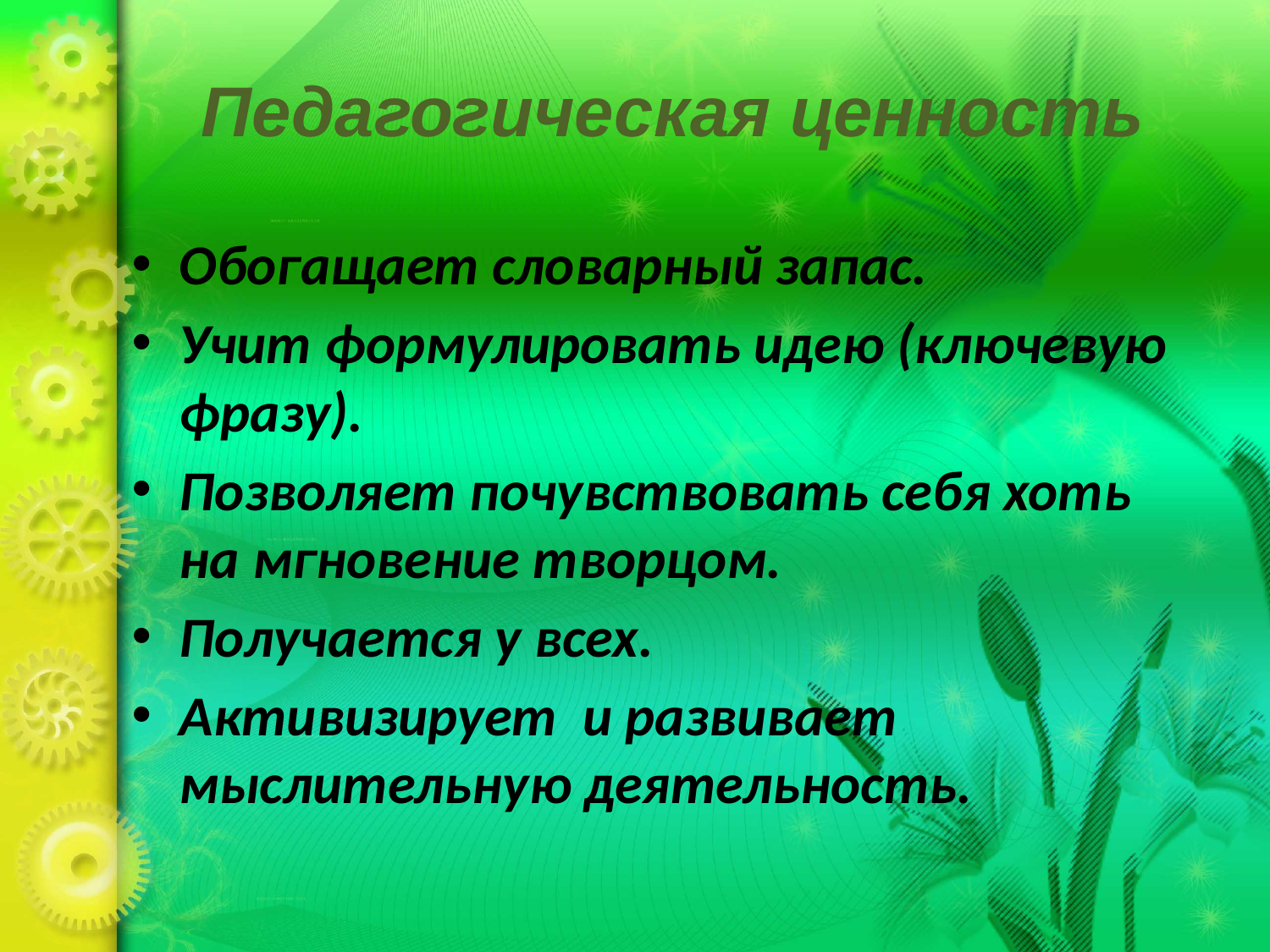

Педагогическая ценность
Обогащает словарный запас.
Учит формулировать идею (ключевую фразу).
Позволяет почувствовать себя хоть на мгновение творцом.
Получается у всех.
Активизирует  и развивает мыслительную деятельность.